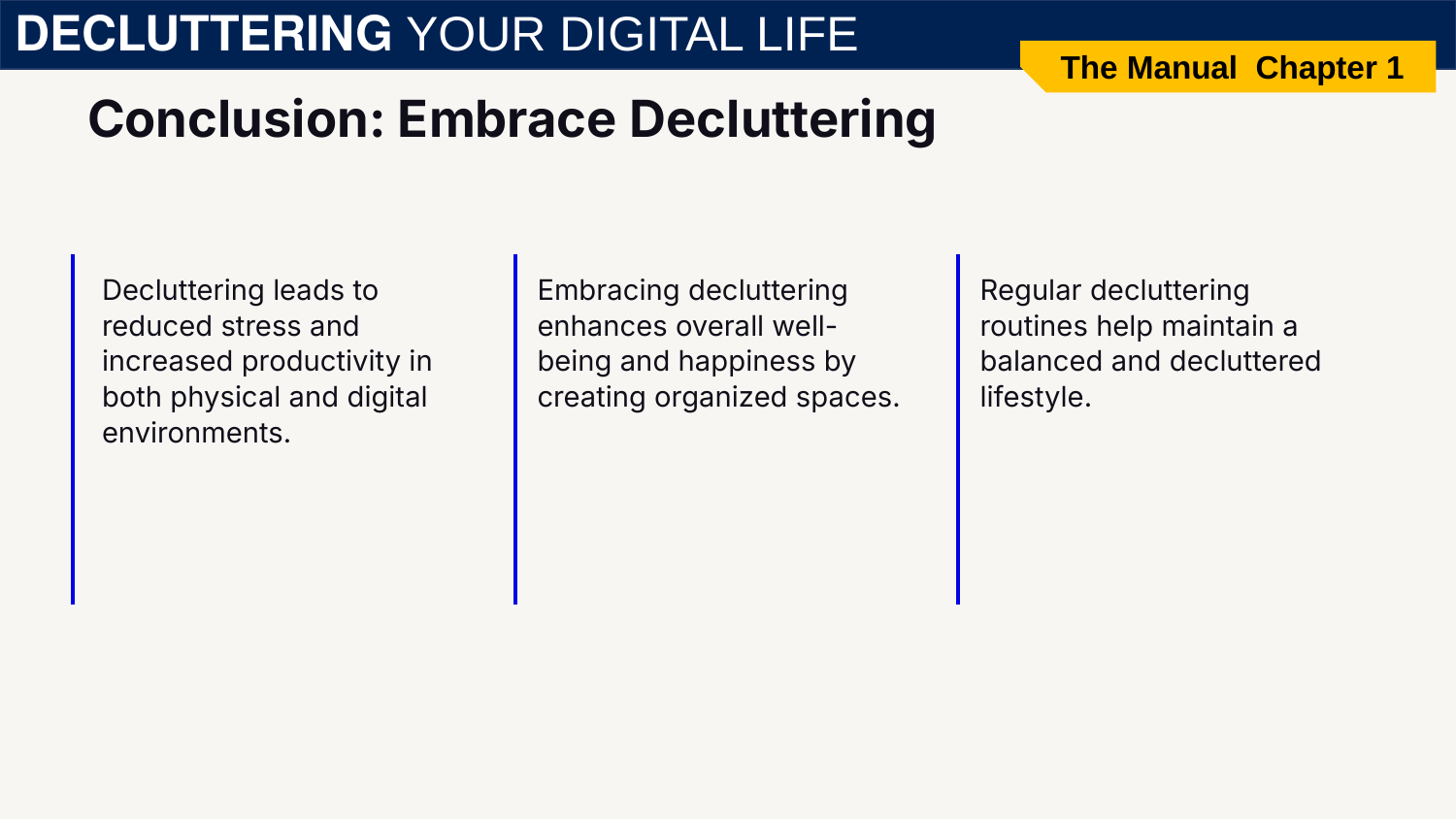

DECLUTTERING YOUR DIGITAL LIFE
The Manual  Chapter 1

# Conclusion: Embrace Decluttering
Decluttering leads to reduced stress and increased productivity in both physical and digital environments.
Embracing decluttering enhances overall well-being and happiness by creating organized spaces.
Regular decluttering routines help maintain a balanced and decluttered lifestyle.